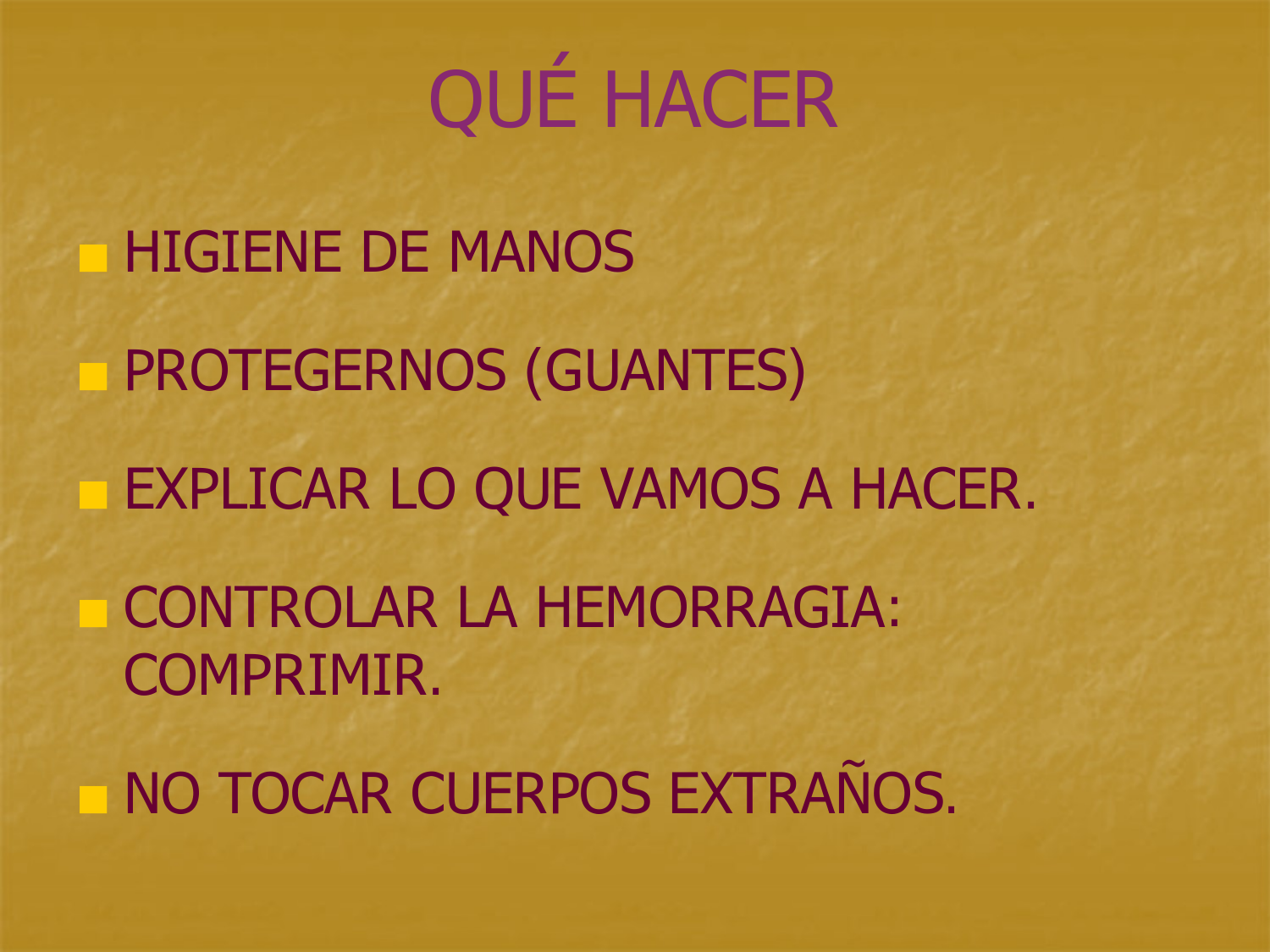

# QUÉ HACER
HIGIENE DE MANOS

PROTEGERNOS (GUANTES)

EXPLICAR LO QUE VAMOS A HACER.

CONTROLAR LA HEMORRAGIA: COMPRIMIR.

NO TOCAR CUERPOS EXTRAÑOS.